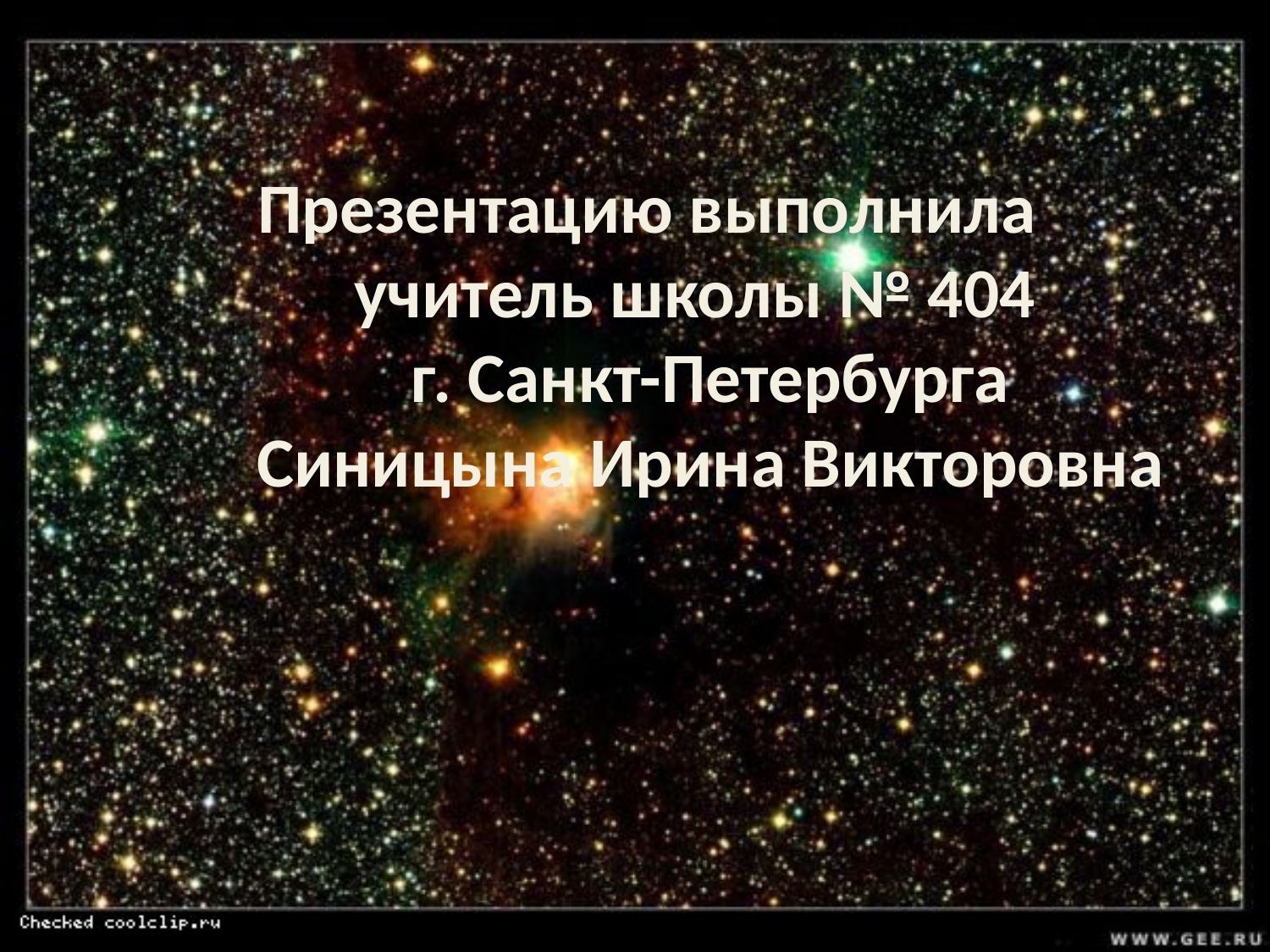

Презентацию выполнила
     учитель школы № 404
       г. Санкт-Петербурга
       Синицына Ирина Викторовна